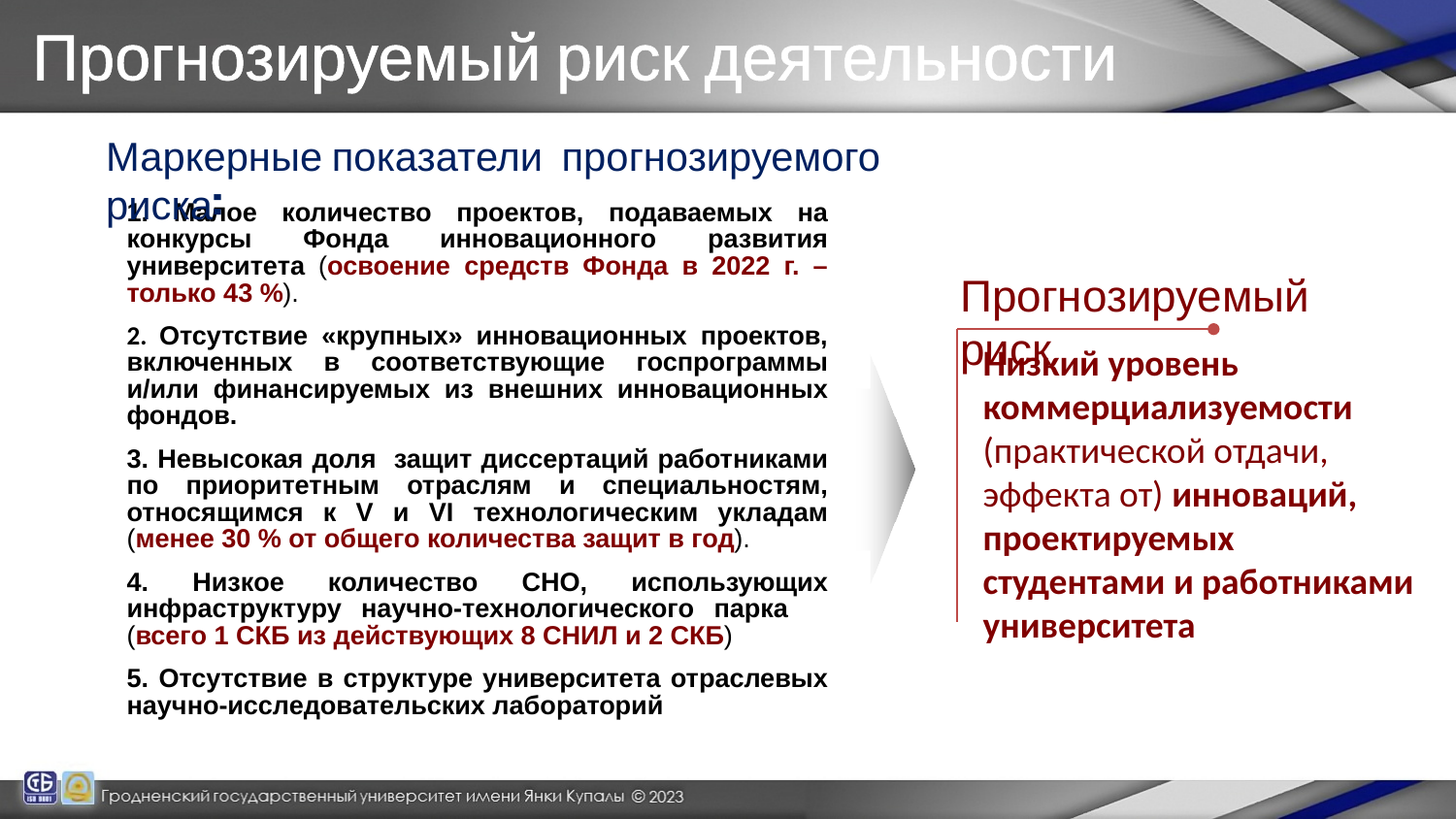

Прогнозируемый риск деятельности
Маркерные показатели  прогнозируемого риска:

1. Малое количество проектов, подаваемых на конкурсы Фонда инновационного развития университета (освоение средств Фонда в 2022 г. – только 43 %).
2. Отсутствие «крупных» инновационных проектов, включенных в соответствующие госпрограммы и/или финансируемых из внешних инновационных фондов.
3. Невысокая доля  защит диссертаций работниками по приоритетным отраслям и специальностям, относящимся к V и VI технологическим укладам (менее 30 % от общего количества защит в год).
4. Низкое количество СНО, использующих инфраструктуру научно-технологического парка   (всего 1 СКБ из действующих 8 СНИЛ и 2 СКБ)
5. Отсутствие в структуре университета отраслевых научно-исследовательских лабораторий

Прогнозируемый риск
Низкий уровень коммерциализуемости (практической отдачи, эффекта от) инноваций, проектируемых студентами и работниками университета